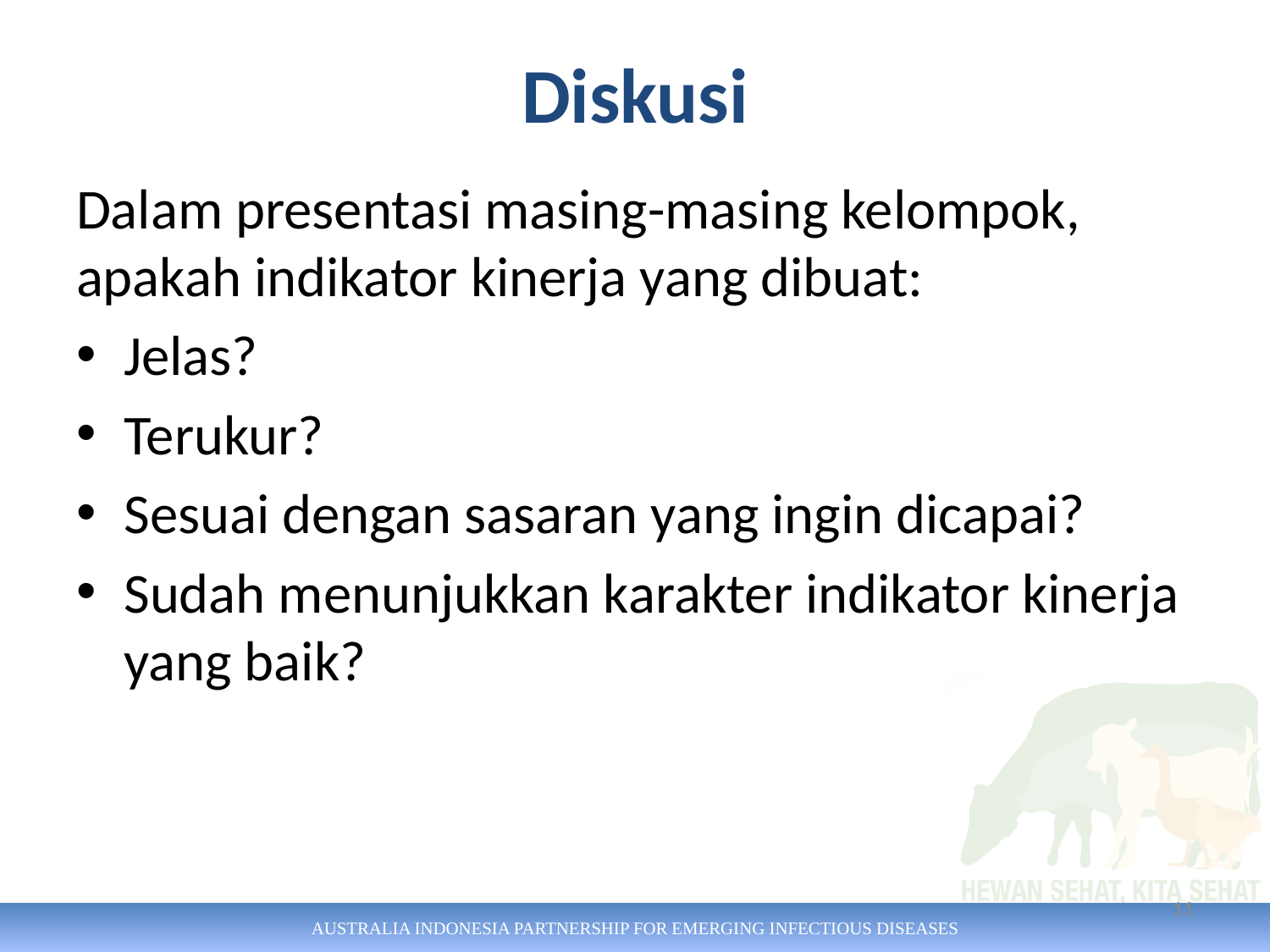

# Diskusi
Dalam presentasi masing-masing kelompok, apakah indikator kinerja yang dibuat:
Jelas?
Terukur?
Sesuai dengan sasaran yang ingin dicapai?
Sudah menunjukkan karakter indikator kinerja yang baik?
11